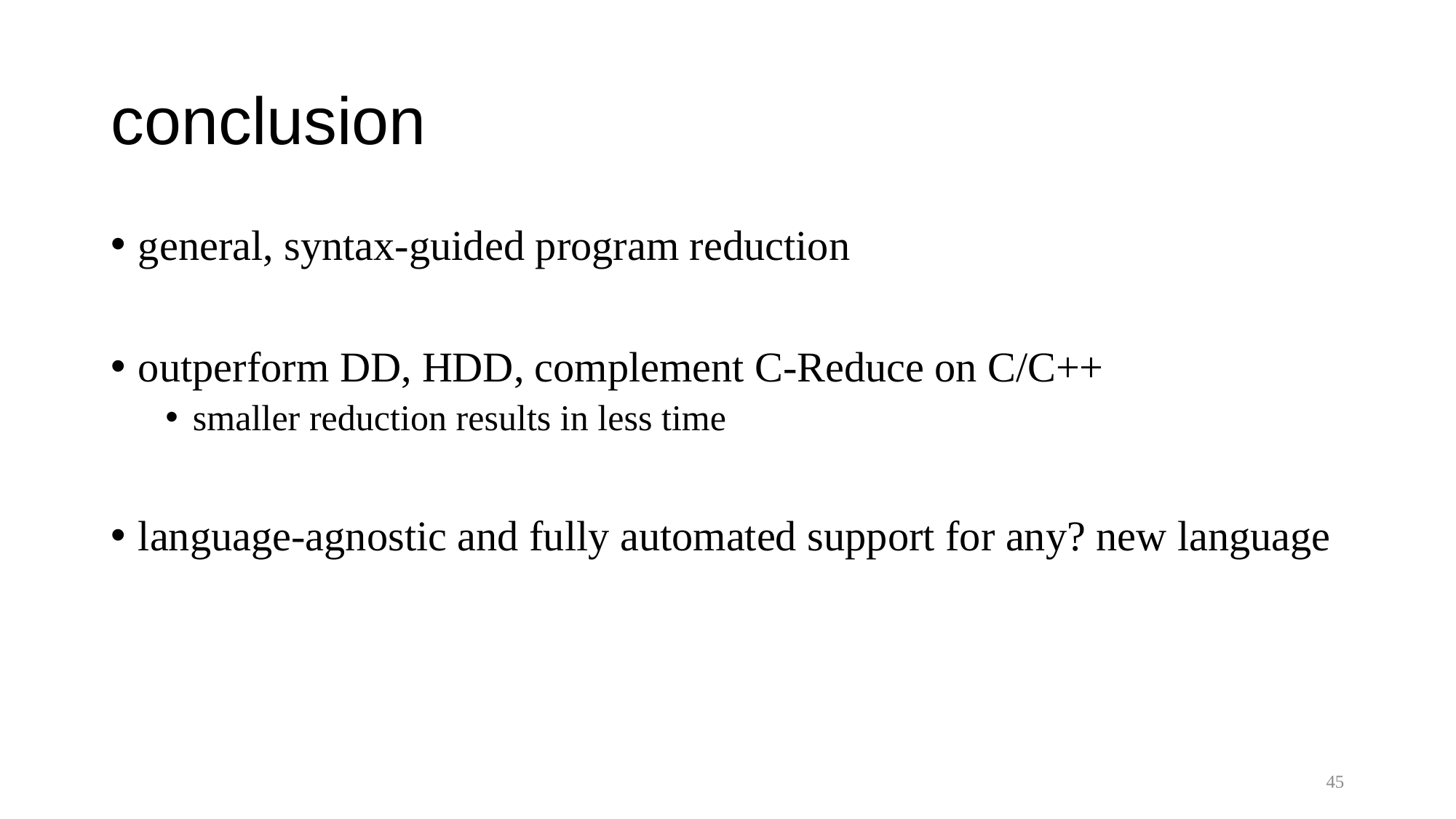

# conclusion
general, syntax-guided program reduction

outperform DD, HDD, complement C-Reduce on C/C++
smaller reduction results in less time

language-agnostic and fully automated support for any? new language
45